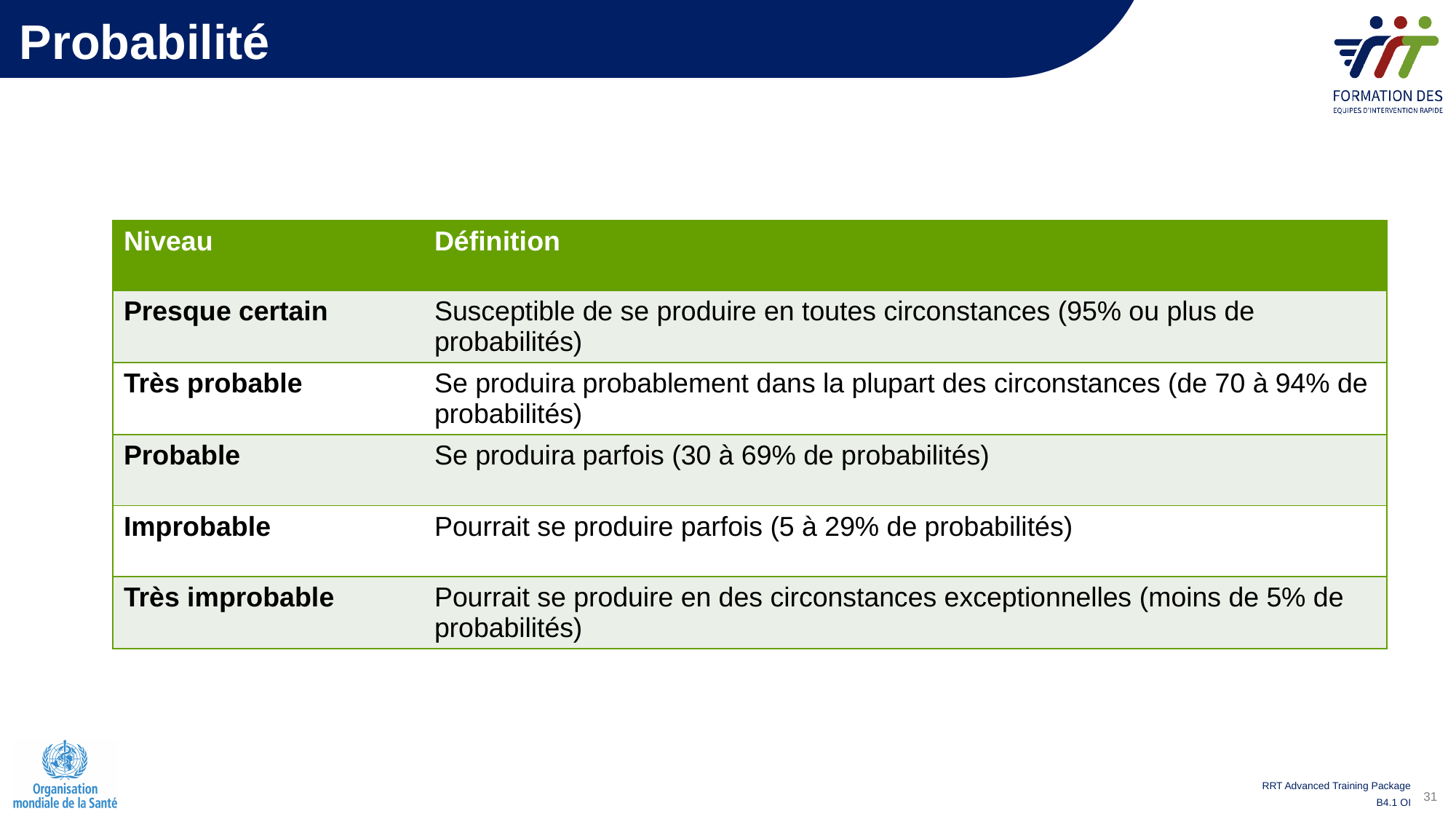

Probabilité
| Niveau | Définition |
| --- | --- |
| Presque certain | Susceptible de se produire en toutes circonstances (95% ou plus de probabilités) |
| Très probable | Se produira probablement dans la plupart des circonstances (de 70 à 94% de probabilités) |
| Probable | Se produira parfois (30 à 69% de probabilités) |
| Improbable | Pourrait se produire parfois (5 à 29% de probabilités) |
| Très improbable | Pourrait se produire en des circonstances exceptionnelles (moins de 5% de probabilités) |